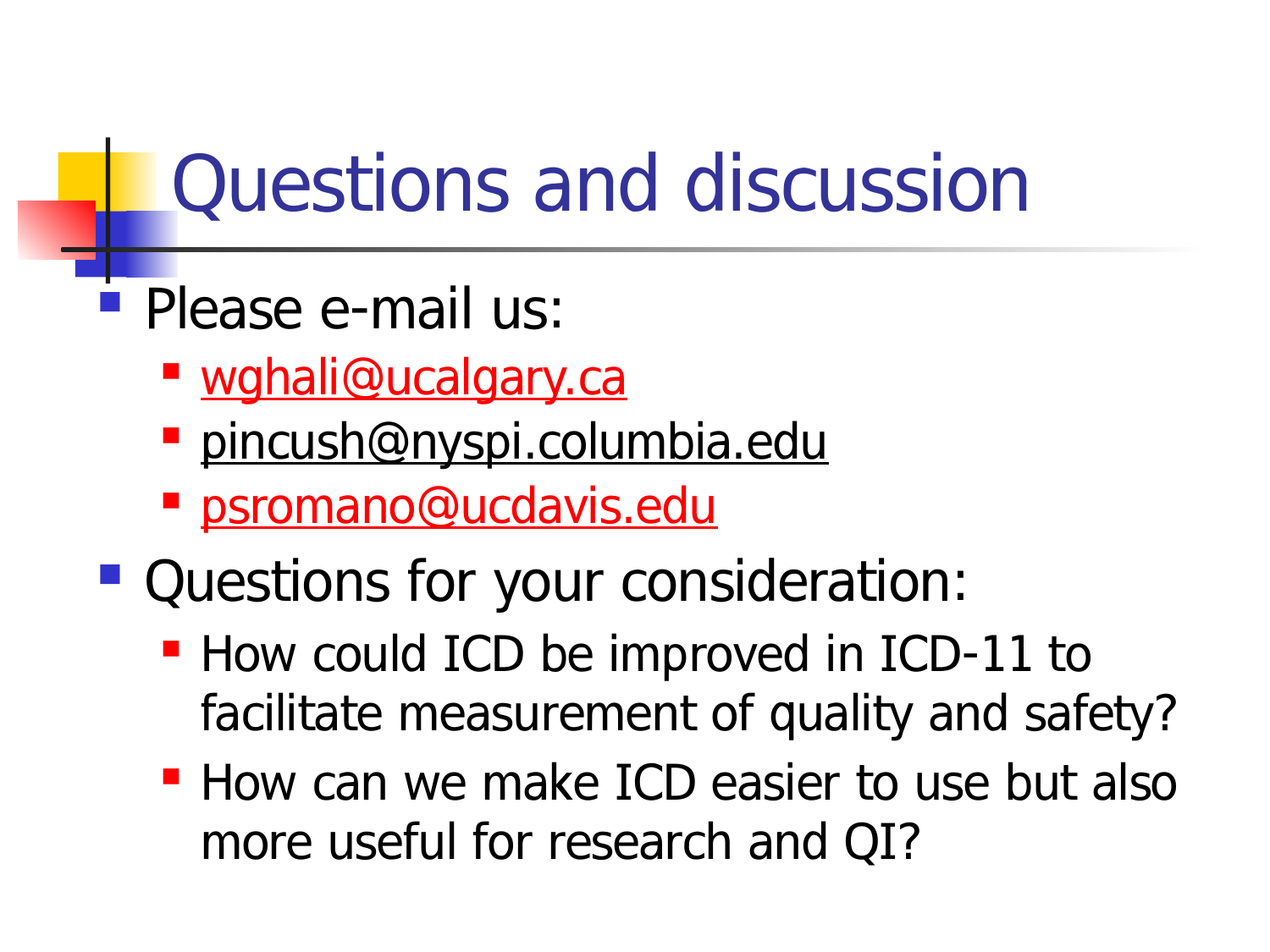

# Questions and discussion
Please e-mail us:
wghali@ucalgary.ca
pincush@nyspi.columbia.edu
psromano@ucdavis.edu
Questions for your consideration:
How could ICD be improved in ICD-11 to facilitate measurement of quality and safety?
How can we make ICD easier to use but also more useful for research and QI?